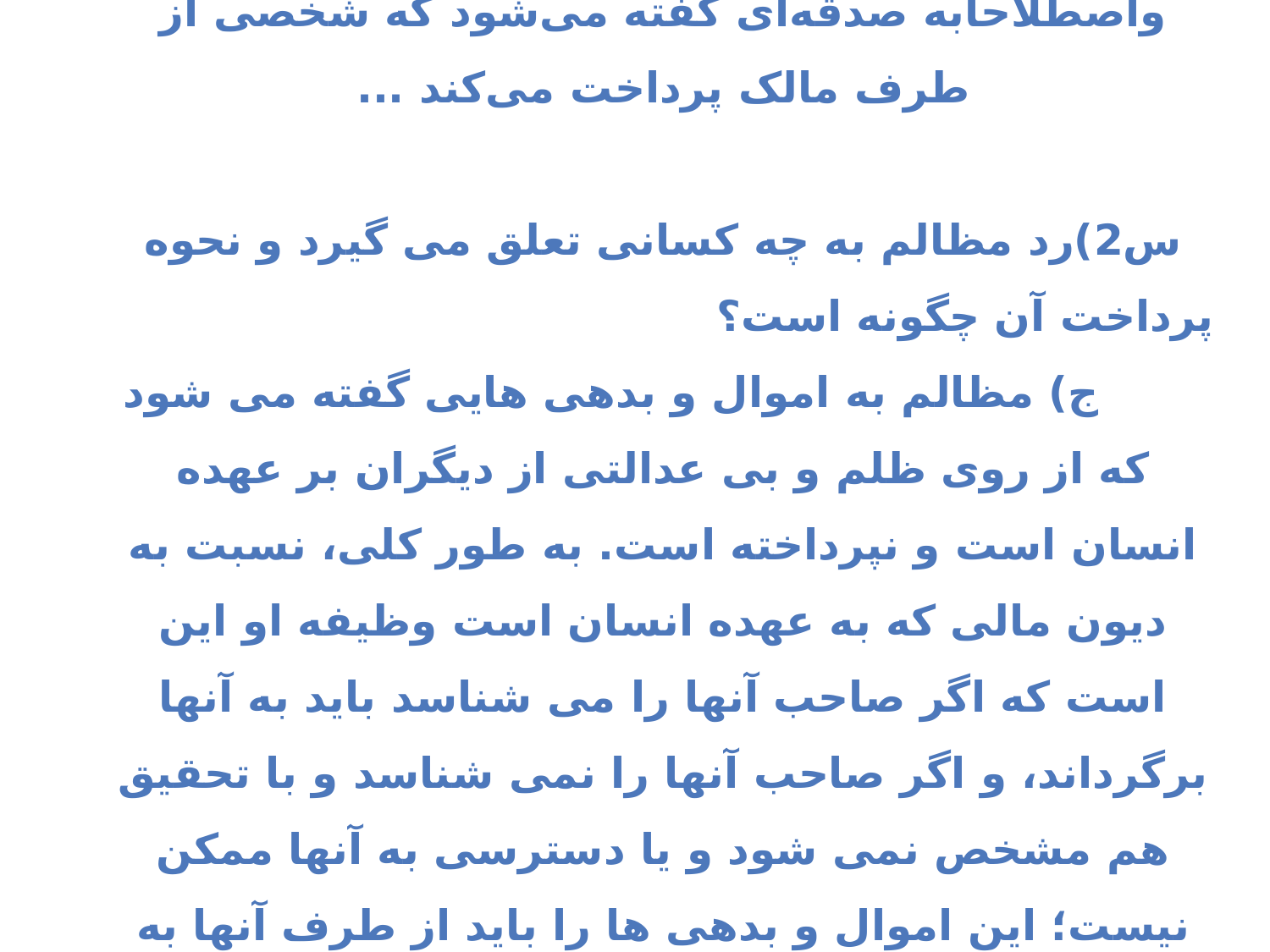

# س1)ردّ مظالم چیست؟ «رد مظالم» درلغت تبرئه از حقوق دیگران واصطلاحابه صدقه‌ای گفته می‌شود که شخصی از طرف مالک پرداخت می‌کند ... س2)رد مظالم به چه کسانی تعلق می گیرد و نحوه پرداخت آن چگونه است؟                                                 ج) مظالم به اموال و بدهی هایی گفته می شود که از روی ظلم و بی عدالتی از دیگران بر عهده انسان است و نپرداخته است. به طور کلی، نسبت به دیون مالی که به عهده انسان است وظیفه او این است که اگر صاحب آنها را می شناسد باید به آنها برگرداند، و اگر صاحب آنها را نمی شناسد و با تحقیق هم مشخص نمی شود و یا دسترسی به آنها ممکن نیست؛ این اموال و بدهی ها را باید از طرف آنها به فقر متدین صدقه بدهد و احتیاط مستحب در اجازه گرفتن از حاکم شرع است. (شماره استفتاء: 1162420اجوبه 1020 و دروس خارج فقه درس 583)